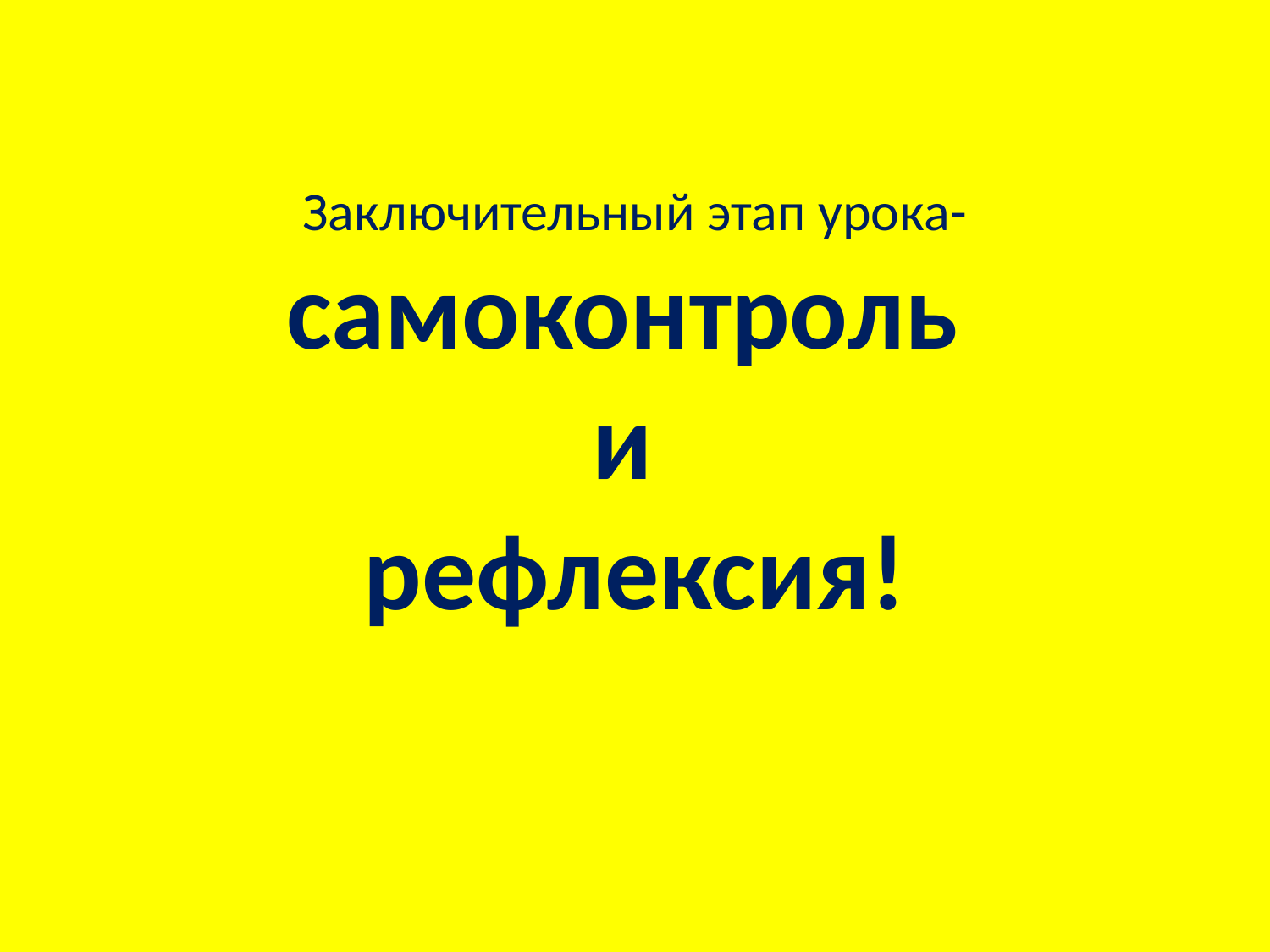

# Заключительный этап урока- самоконтроль и рефлексия!